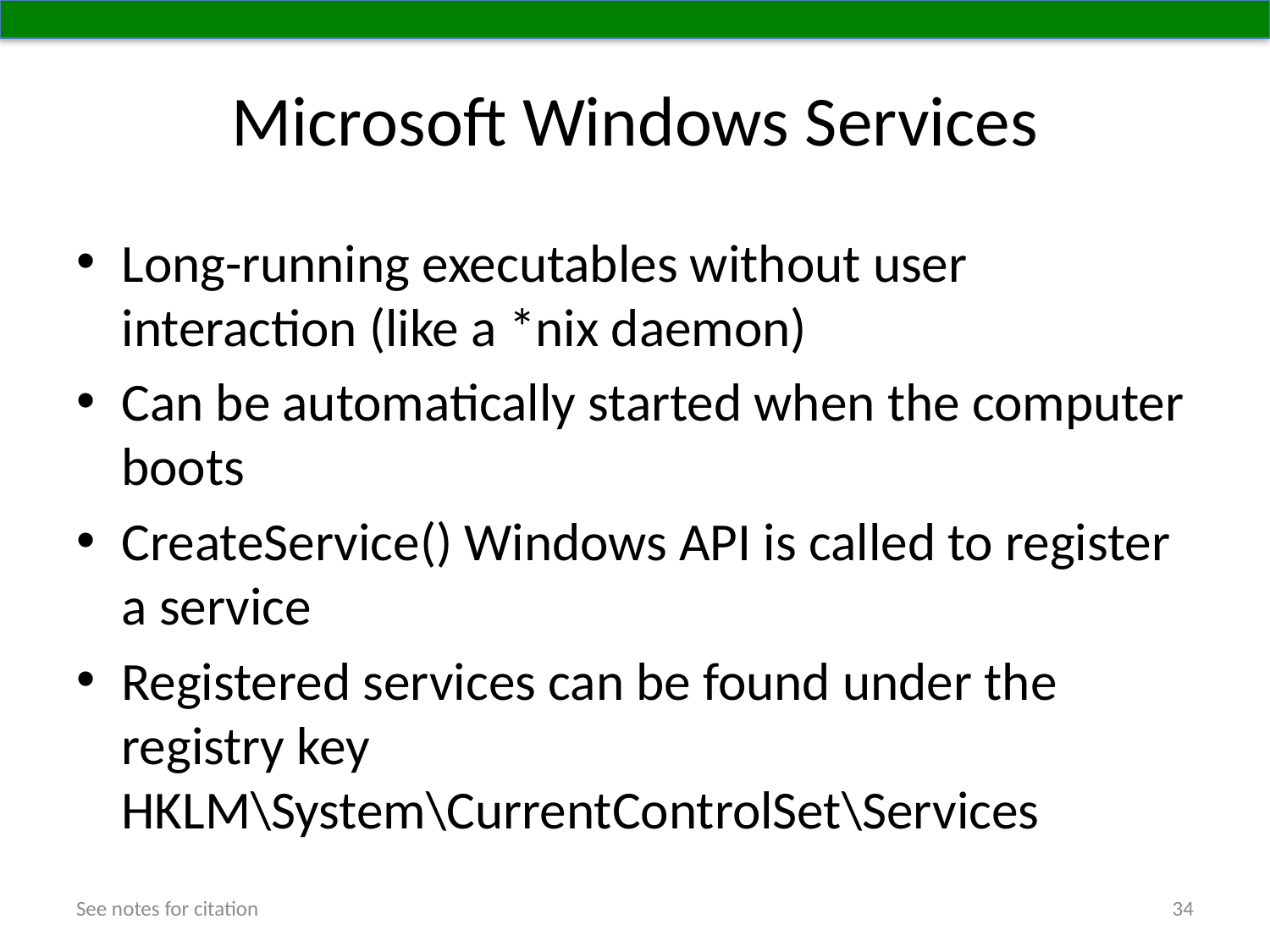

# Microsoft Windows Services
Long-running executables without user interaction (like a *nix daemon)
Can be automatically started when the computer boots
CreateService() Windows API is called to register a service
Registered services can be found under the registry key
HKLM\System\CurrentControlSet\Services
See notes for citation
34